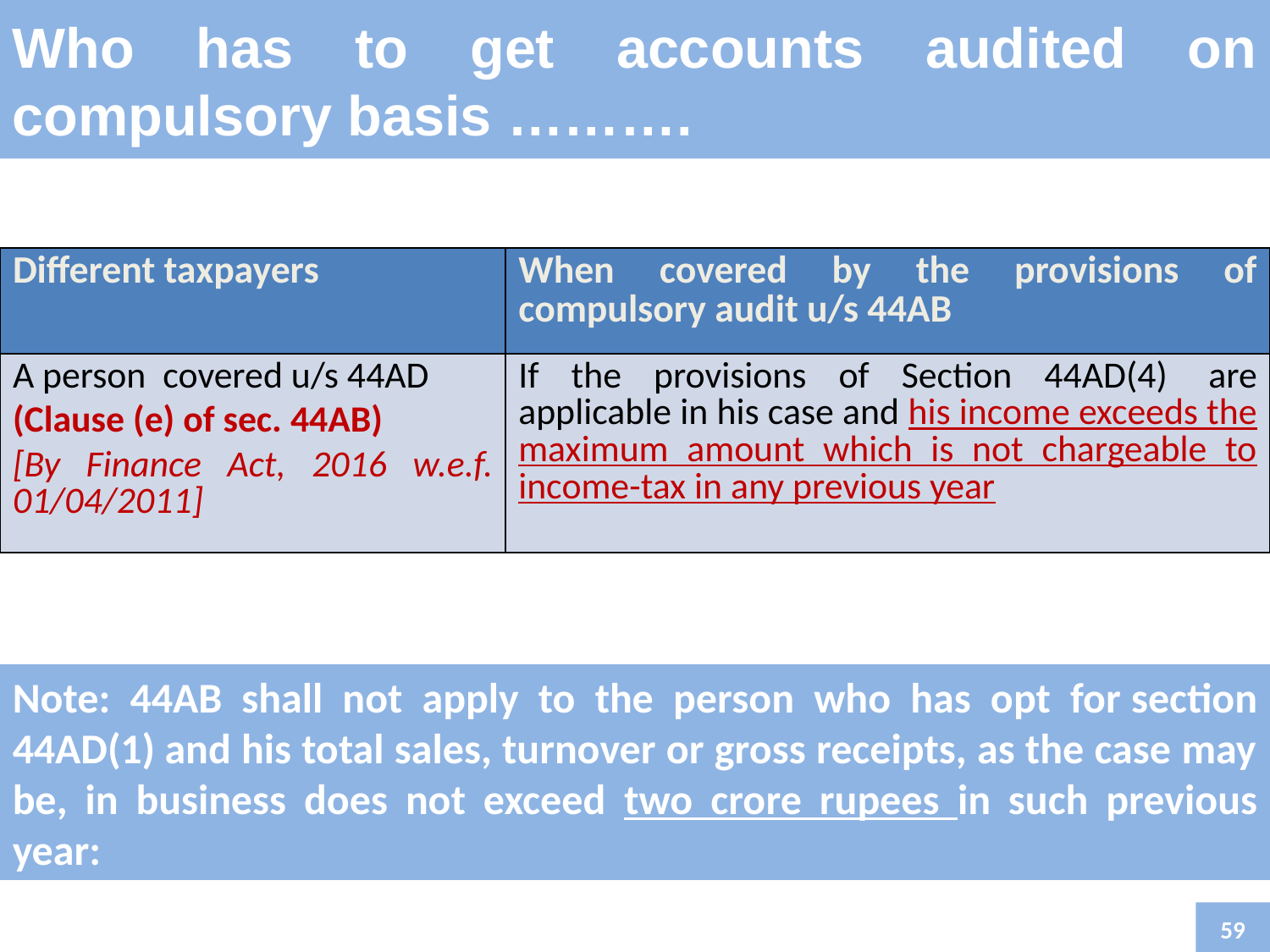

Who has to get accounts audited on compulsory basis ……….
59
| Different taxpayers | When covered by the provisions of compulsory audit u/s 44AB |
| --- | --- |
| A person covered u/s 44AD (Clause (e) of sec. 44AB) [By Finance Act, 2016 w.e.f. 01/04/2011] | If the provisions of Section 44AD(4)  are applicable in his case and his income exceeds the maximum amount which is not chargeable to income-tax in any previous year |
Note: 44AB shall not apply to the person who has opt for section 44AD(1) and his total sales, turnover or gross receipts, as the case may be, in business does not exceed two crore rupees in such previous year:
59